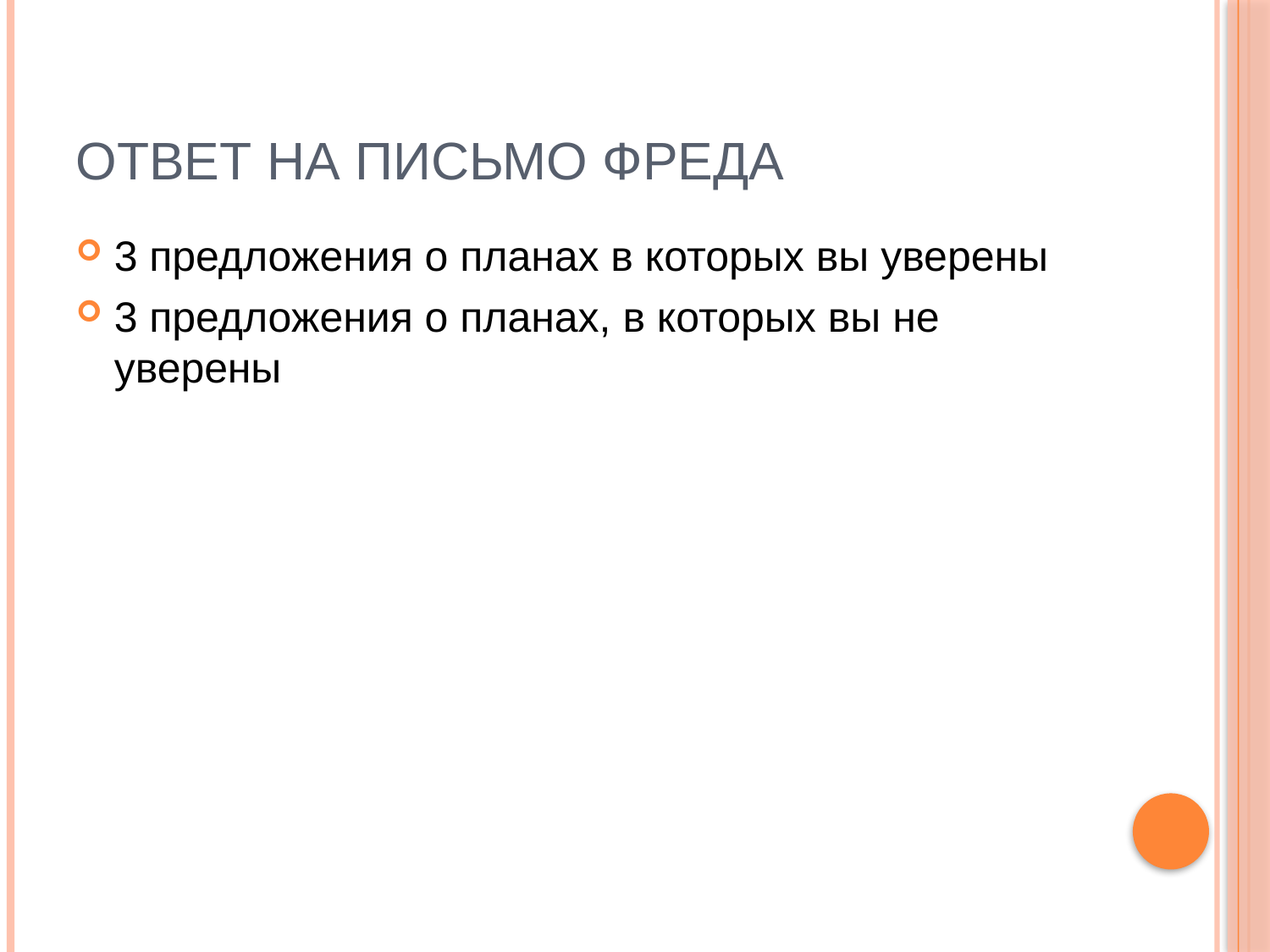

# Ответ на письмо Фреда
3 предложения о планах в которых вы уверены
3 предложения о планах, в которых вы не уверены